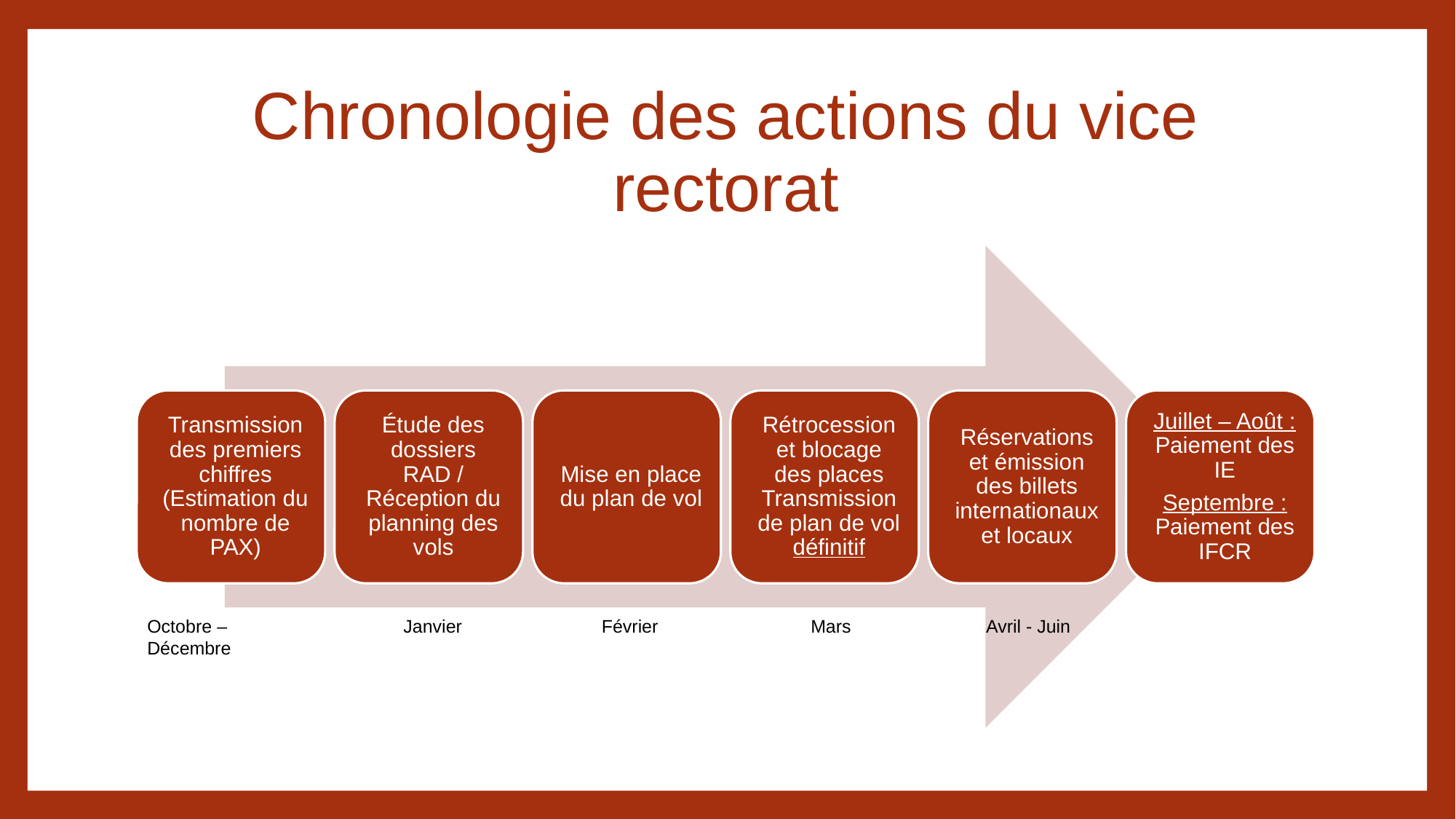

# Chronologie des actions du vice rectorat
Transmission des premiers chiffres (Estimation du nombre de PAX)
Étude des dossiers RAD / Réception du planning des vols
Mise en place du plan de vol
Rétrocession et blocage des places Transmission de plan de vol définitif
Réservations et émission des billets internationaux et locaux
Juillet – Août : Paiement des IE
Septembre : Paiement des IFCR
Avril - Juin
Mars
Février
Octobre – Décembre
Janvier